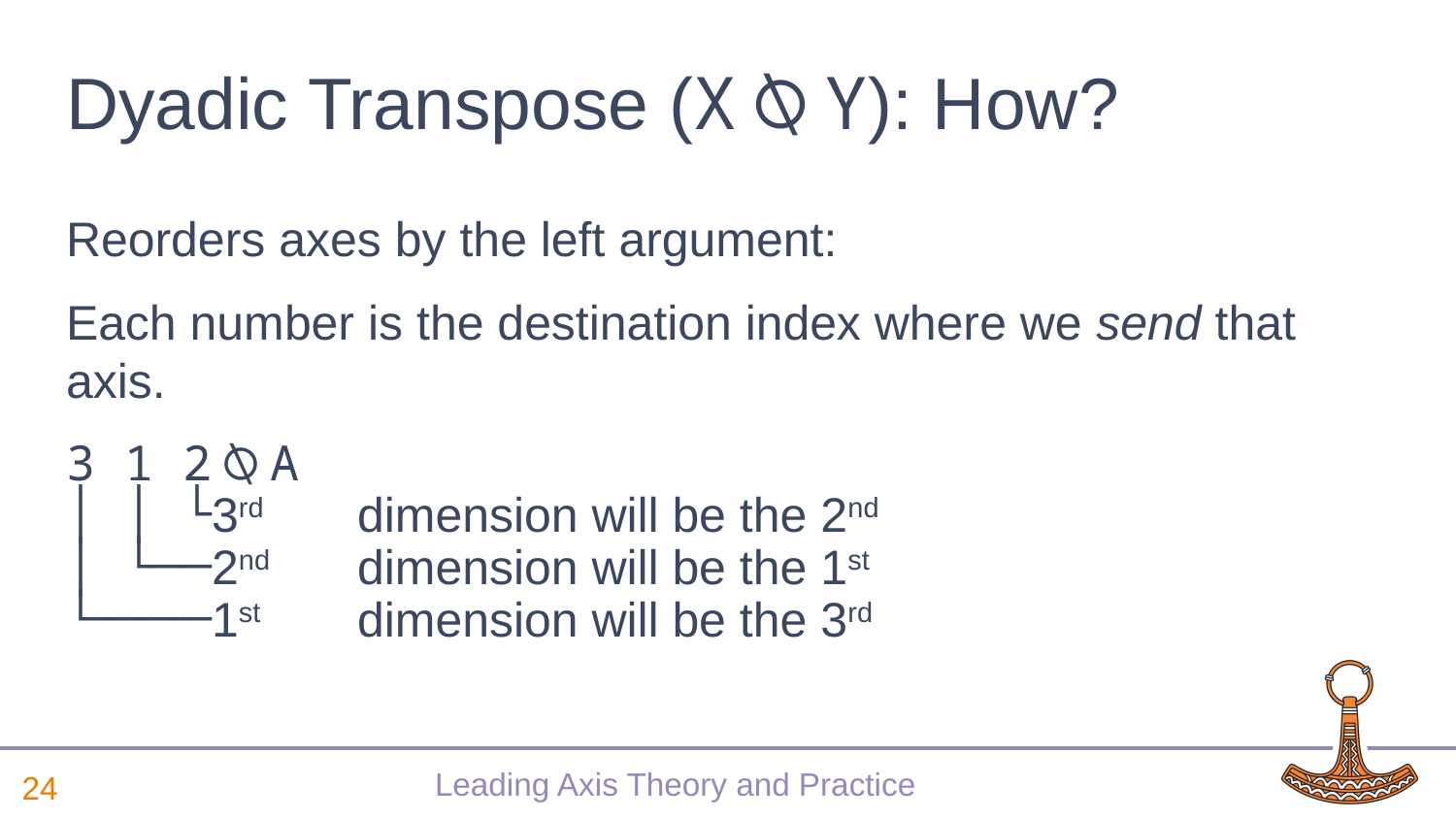

# Dyadic Transpose (X⍉Y): How?
Reorders axes by the left argument:
Each number is the destination index where we send that axis.
3 1 2⍉A
│ │ └3rd	dimension will be the 2nd
│ └──2nd	dimension will be the 1st
└────1st	dimension will be the 3rd